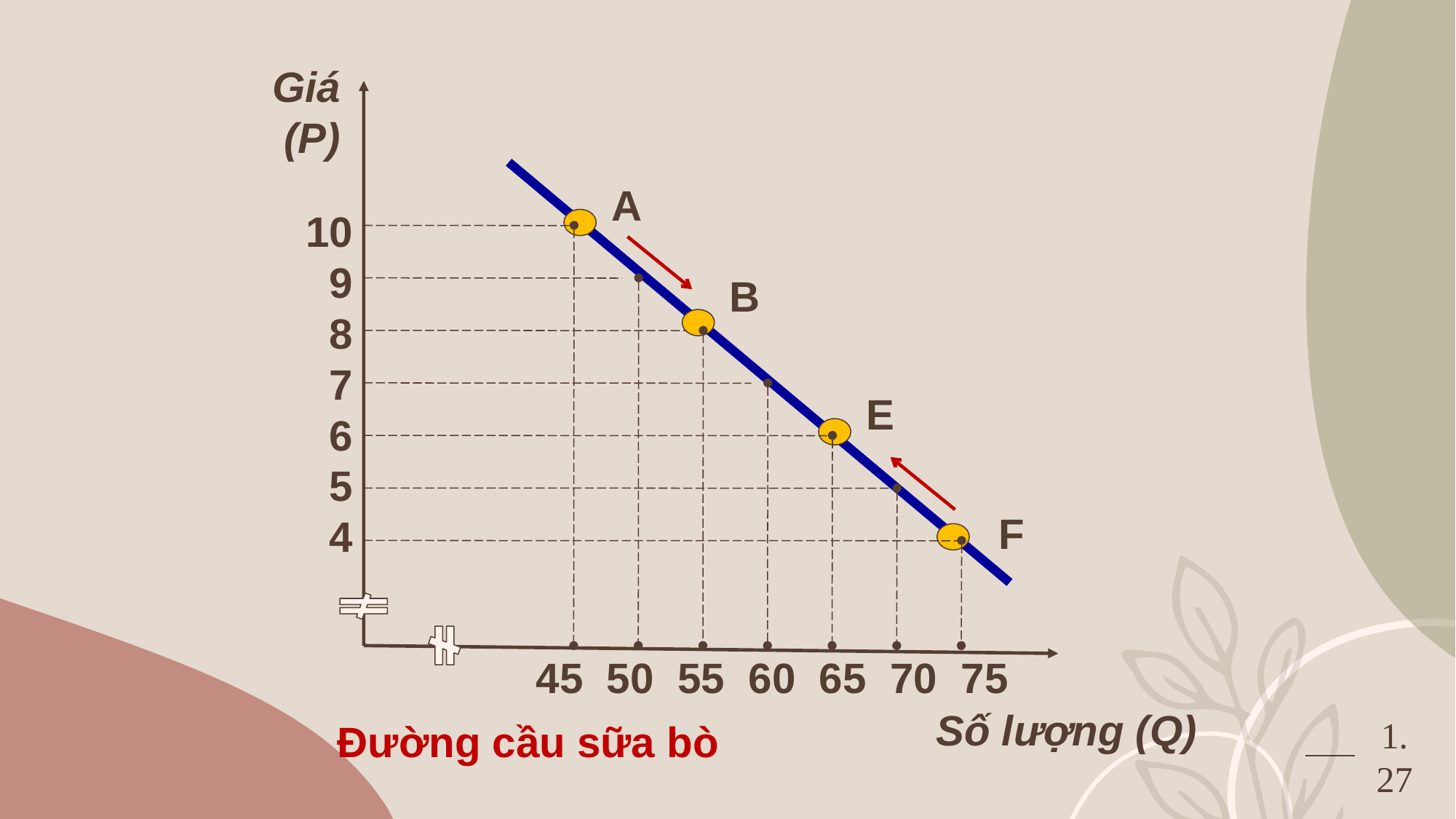

Giá
(P)

10
9
8
7
6
5
4

Số lượng (Q)
45  50  55  60  65  70  75

Đường cầu sữa bò
A

B

E

F

1.27